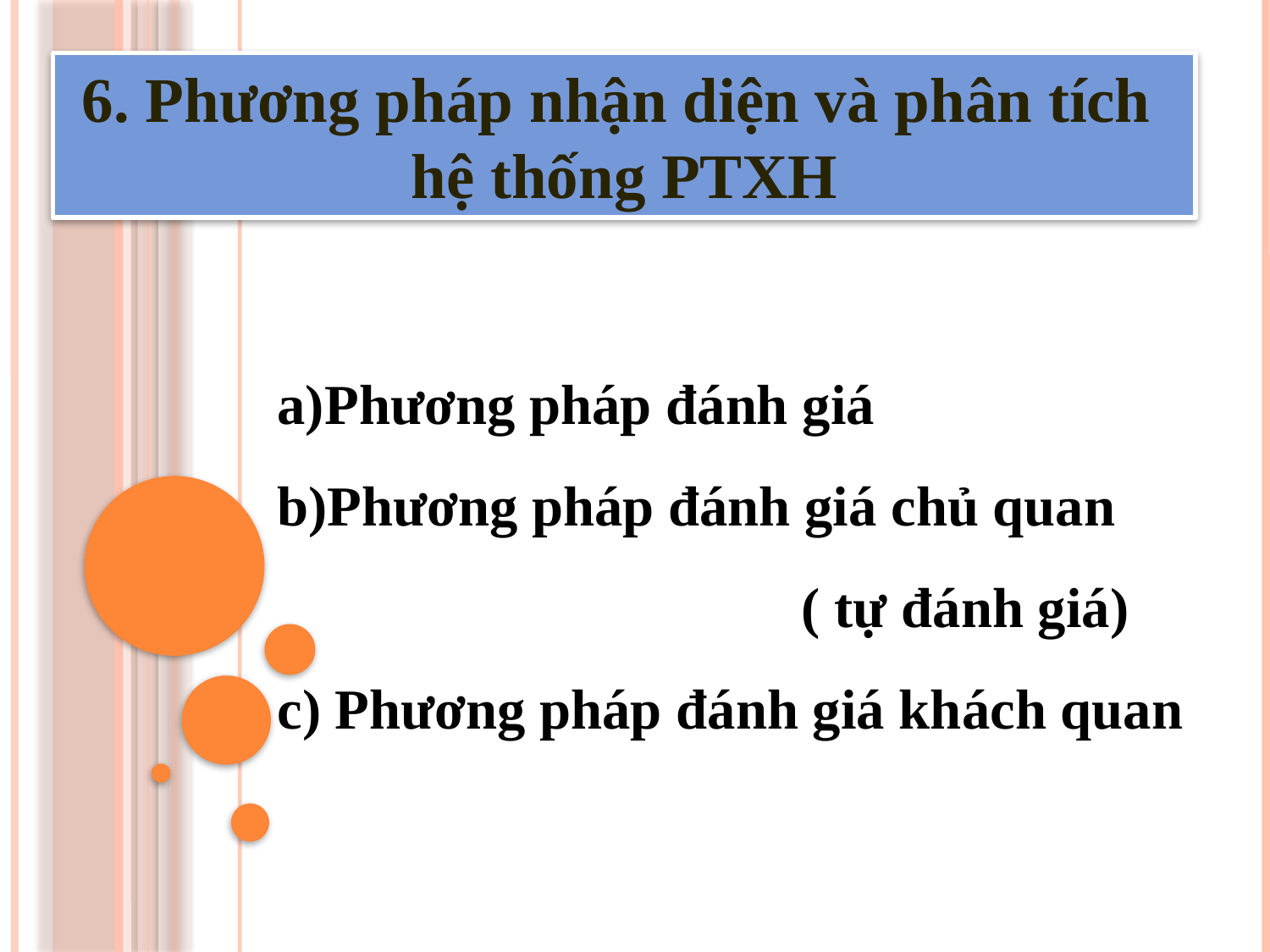

6. Phương pháp nhận diện và phân tích
hệ thống PTXH
Phương pháp đánh giá
Phương pháp đánh giá chủ quan
                                     ( tự đánh giá)
c) Phương pháp đánh giá khách quan